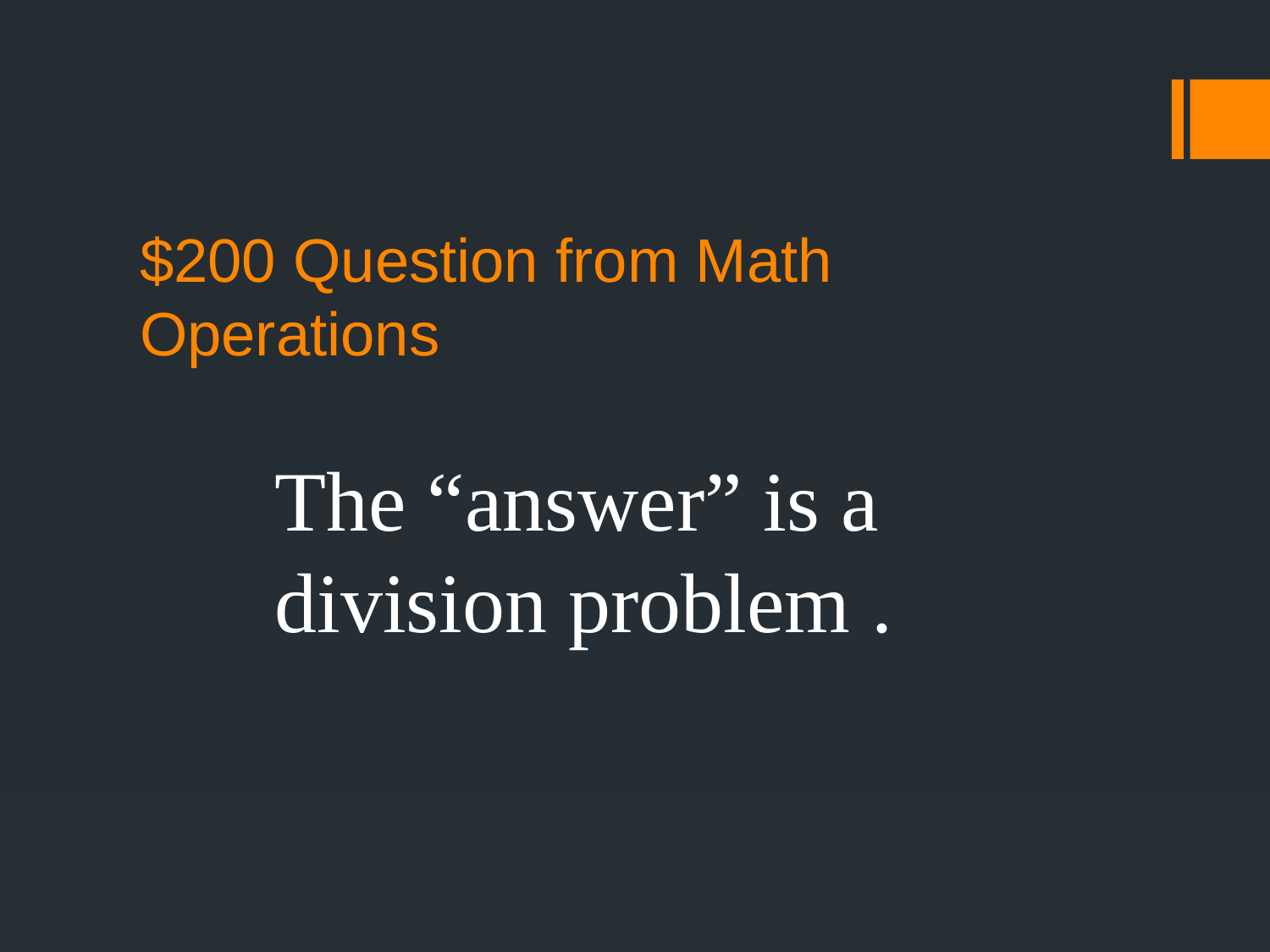

# $200 Question from Math Operations
The “answer” is a
division problem .